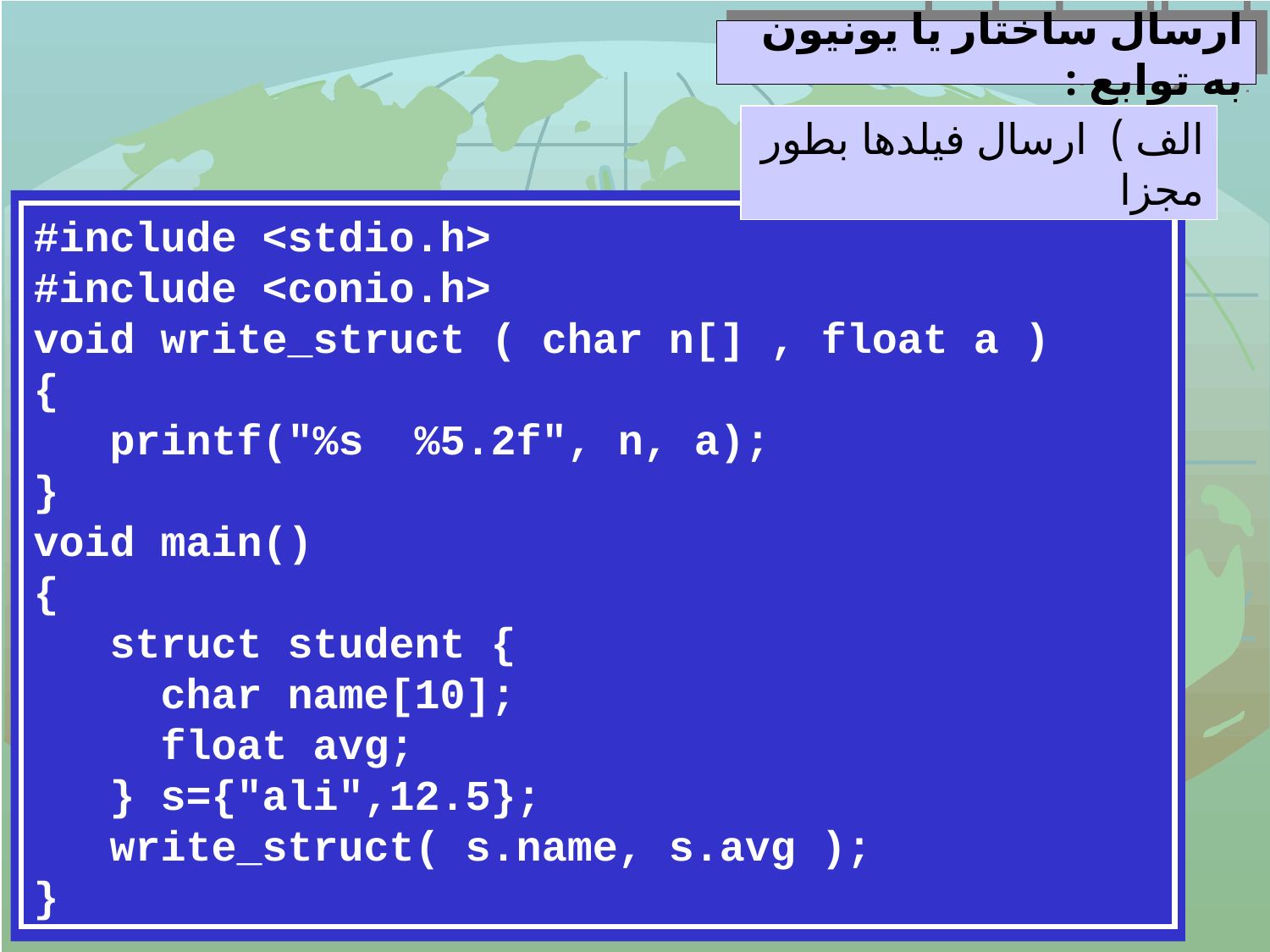

# ارسال ساختار يا يونيون به توابع :
الف )  ارسال فيلدها بطور مجزا

#include <stdio.h>
#include <conio.h>
void write_struct ( char n[] , float a )
{
   printf("%s  %5.2f", n, a);
}
void main()
{
   struct student {
	char name[10];
	float avg;
   } s={"ali",12.5};
   write_struct( s.name, s.avg );
}